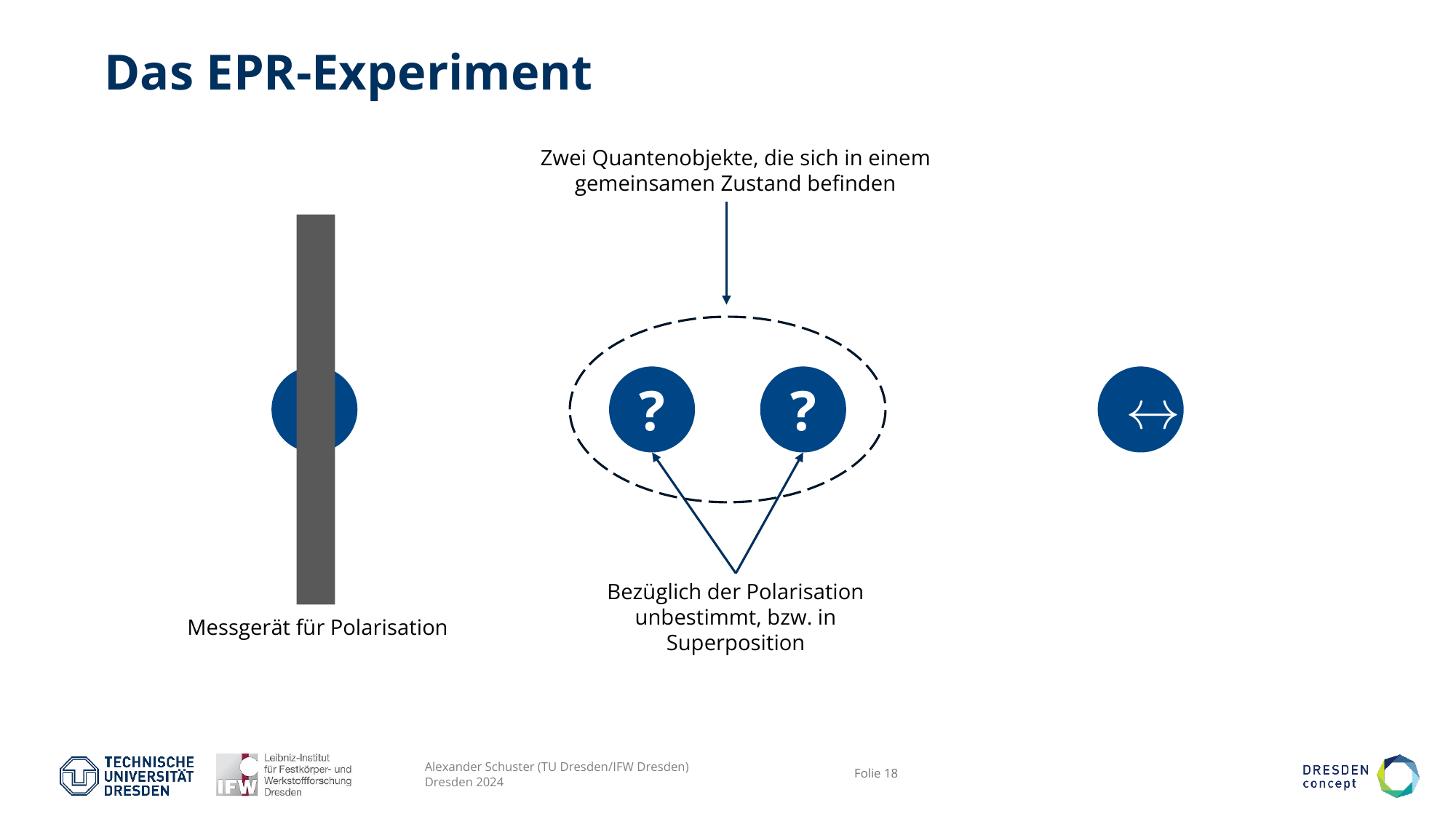

# Das EPR-Experiment
Zwei Quantenobjekte, die sich in einem gemeinsamen Zustand befinden

↕

↔

?

?
Bezüglich der Polarisation unbestimmt, bzw. in Superposition
Messgerät für Polarisation